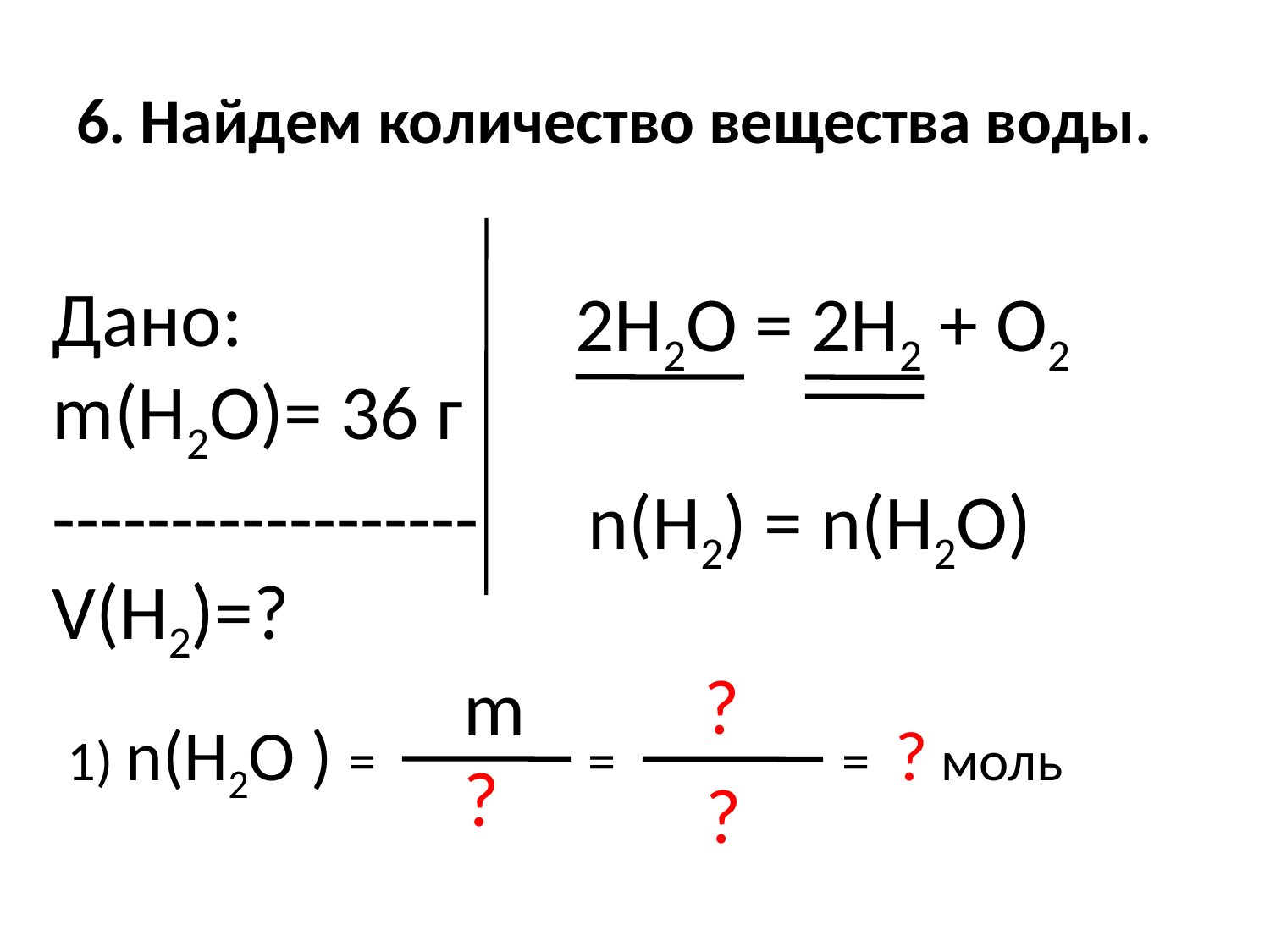

# 6. Найдем количество вещества воды.

Дано:
m(H2O)= 36 г
------------------
V(Н2)=?
2Н2O = 2Н2 + O2
n(Н2) = n(Н2O)
?
m
1) n(Н2O ) =   		 = 		 =  ? моль
?
?